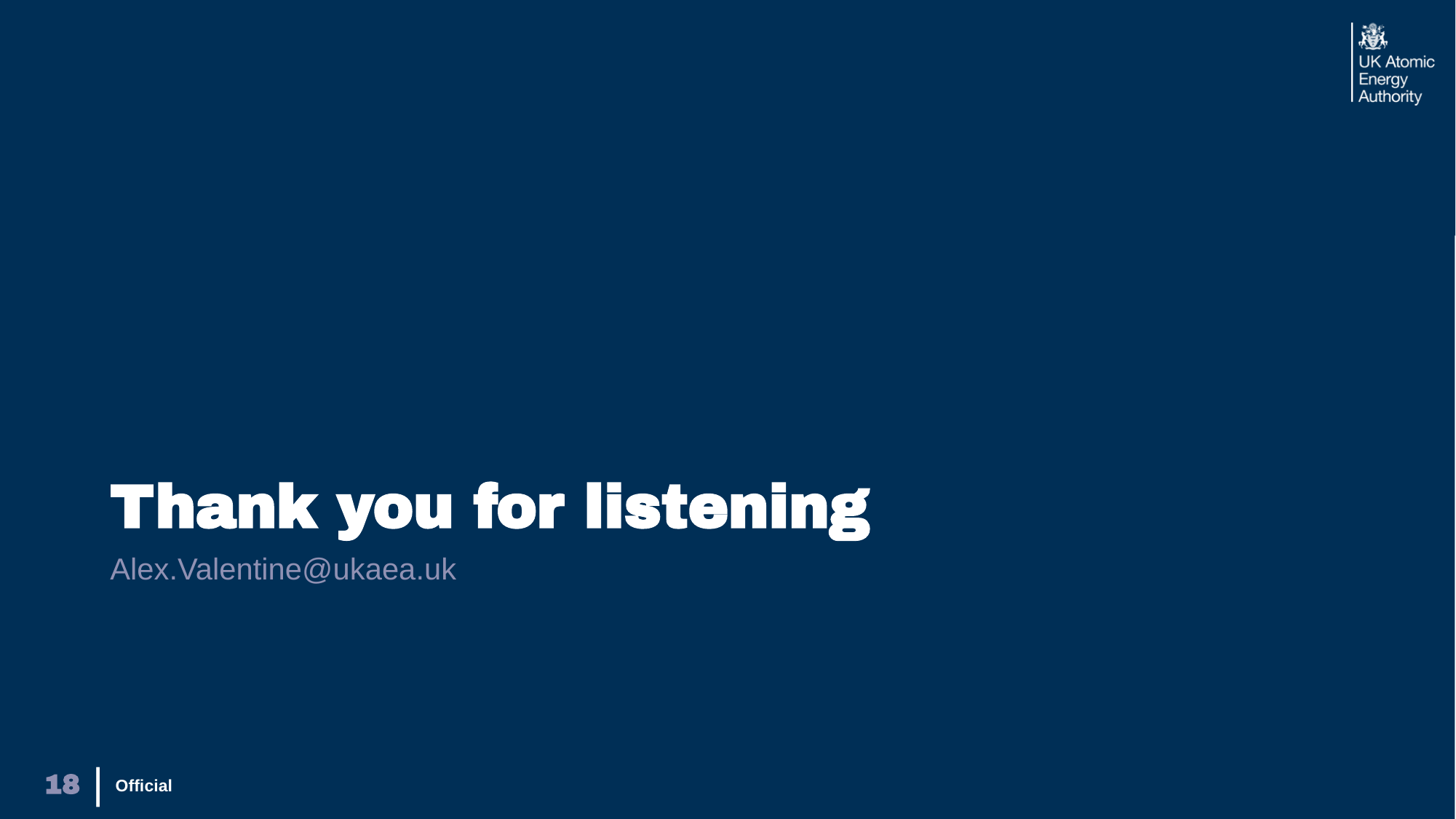

# Thank you for listening
Alex.Valentine@ukaea.uk
Official
18